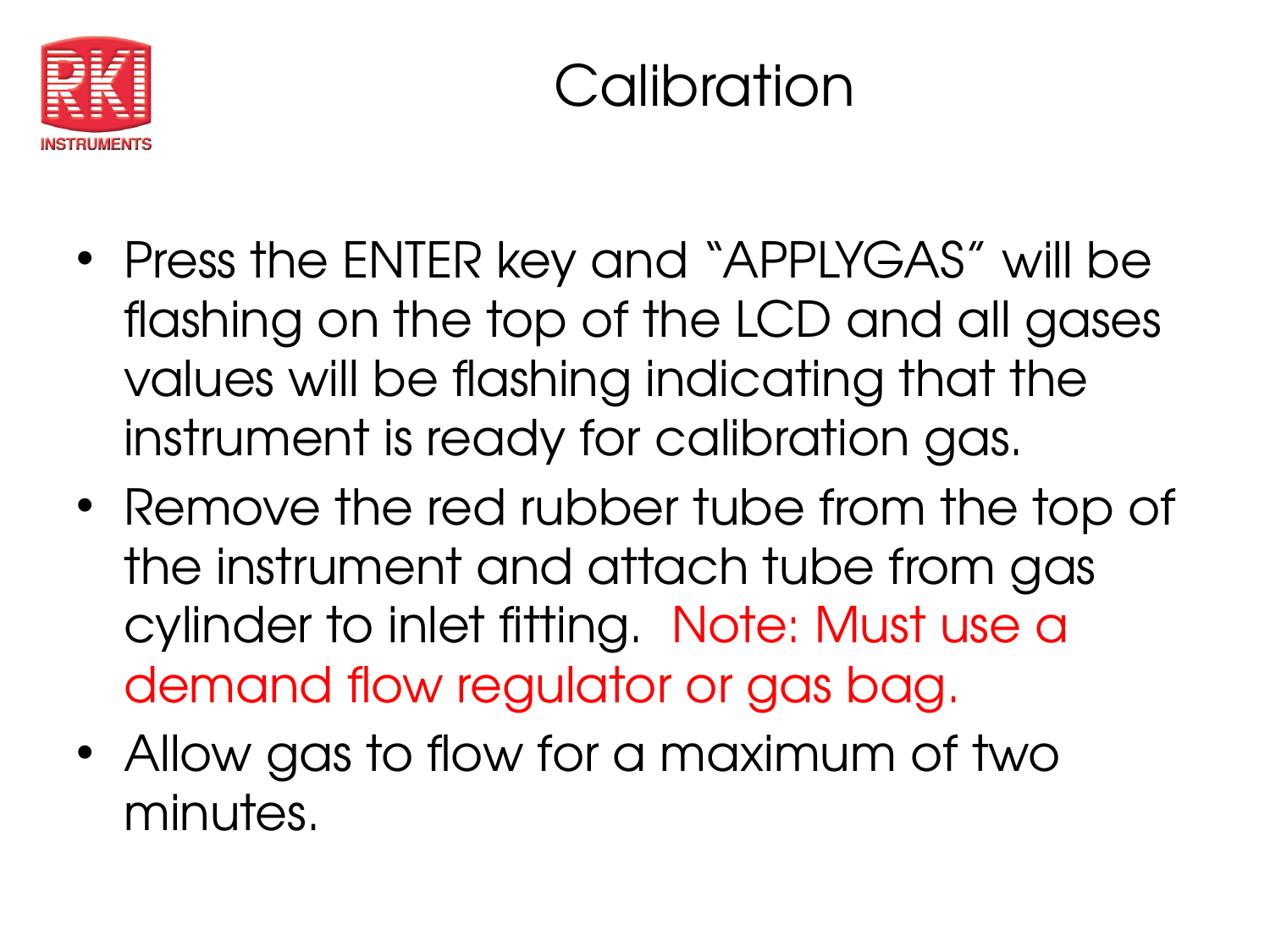

# Calibration
Press the ENTER key and “APPLYGAS” will be flashing on the top of the LCD and all gases values will be flashing indicating that the instrument is ready for calibration gas.
Remove the red rubber tube from the top of the instrument and attach tube from gas cylinder to inlet fitting.  Note: Must use a demand flow regulator or gas bag.
Allow gas to flow for a maximum of two minutes.